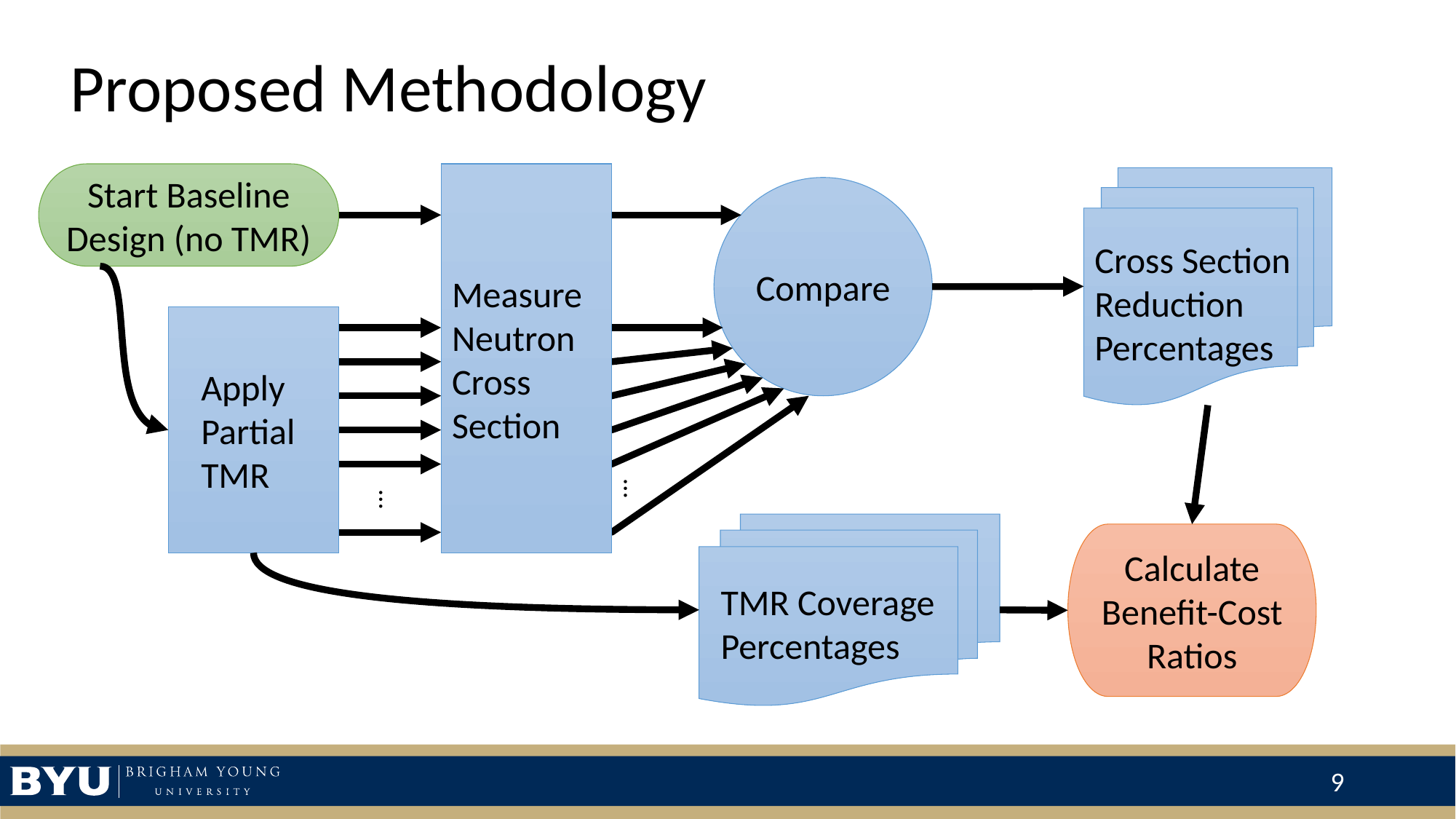

# Proposed Methodology
Start Baseline Design (no TMR)
Measure Neutron Cross Section
Cross Section
Reduction
Percentages
Compare
Apply Partial TMR
…
…
TMR Coverage
Percentages
Calculate
Benefit-Cost Ratios
9